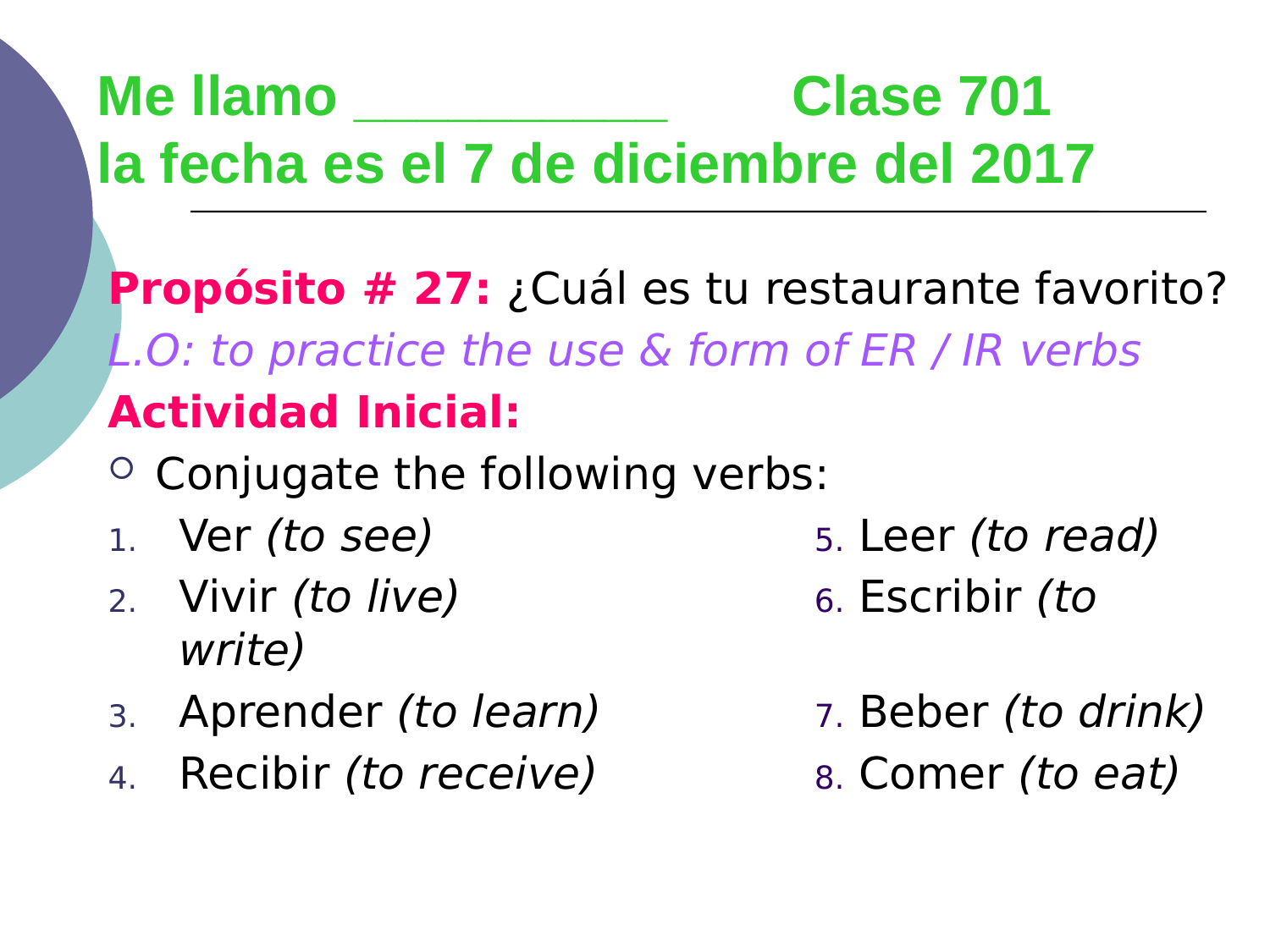

# Me llamo __________        Clase 701 la fecha es el 7 de diciembre del 2017
Propósito # 27: ¿Cuál es tu restaurante favorito?
L.O: to practice the use & form of ER / IR verbs
Actividad Inicial:
Conjugate the following verbs:
Ver (to see)			5. Leer (to read)
Vivir (to live)			6. Escribir (to write)
Aprender (to learn)		7. Beber (to drink)
Recibir (to receive)		8. Comer (to eat)